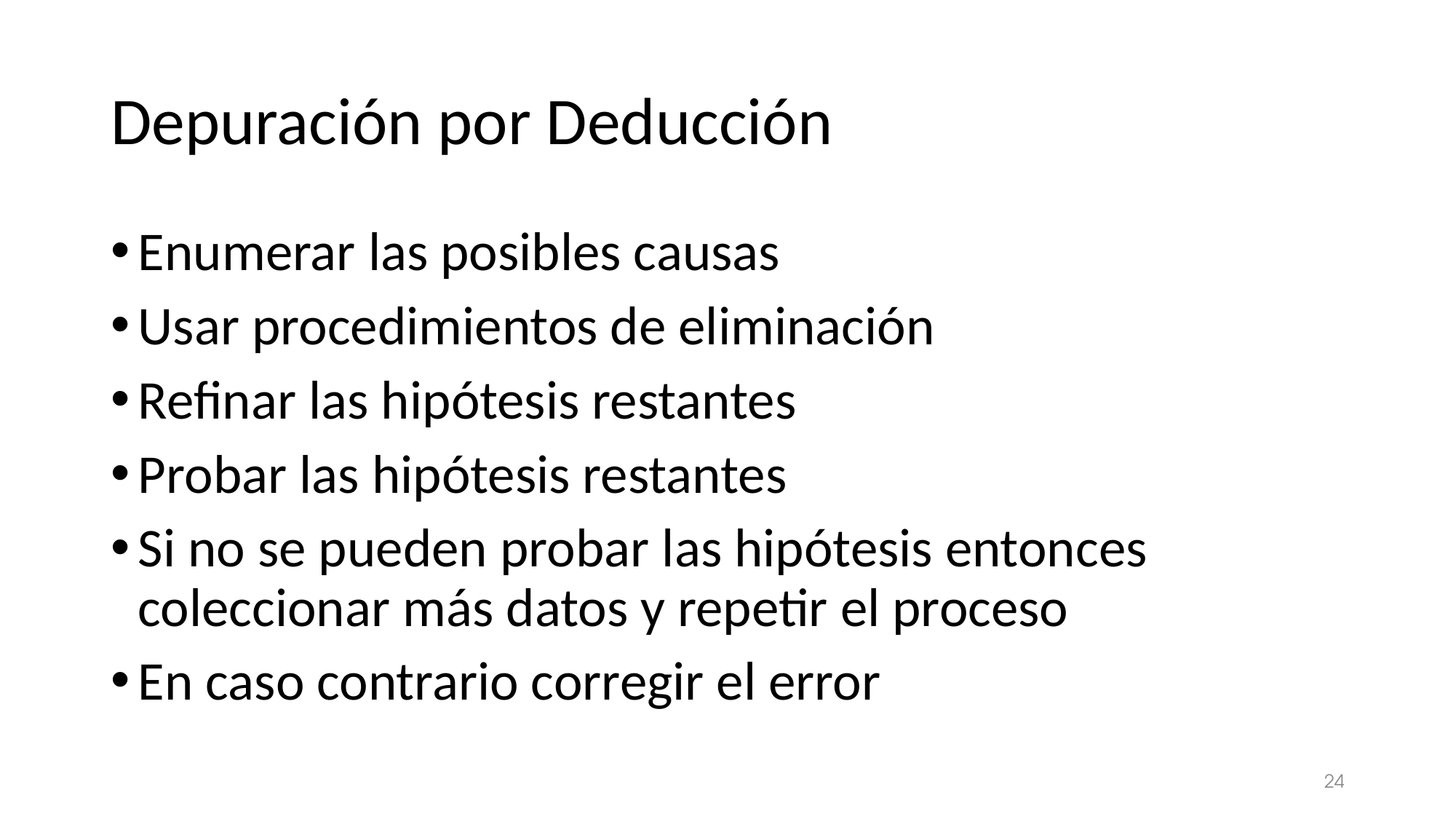

# Depuración por Deducción
Enumerar las posibles causas
Usar procedimientos de eliminación
Refinar las hipótesis restantes
Probar las hipótesis restantes
Si no se pueden probar las hipótesis entonces coleccionar más datos y repetir el proceso
En caso contrario corregir el error
24